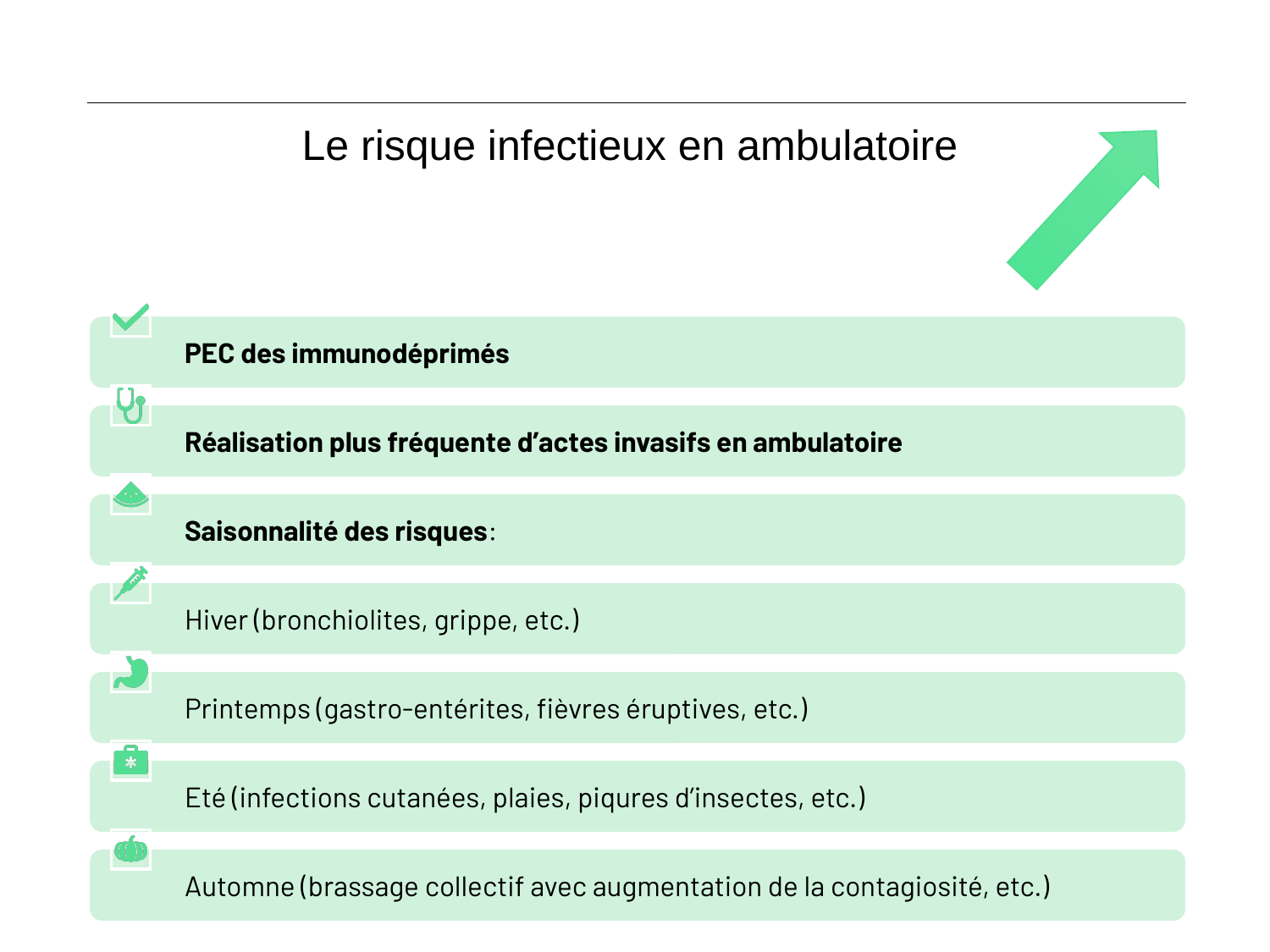

Une force pour le territoire
49

# Le risque infectieux en ambulatoire
PEC des immunodéprimés
Réalisation plus fréquente d’actes invasifs en ambulatoire
Saisonnalité des risques:
Hiver (bronchiolites, grippe, etc.)
Printemps (gastro-entérites, fièvres éruptives, etc.)
Eté (infections cutanées, plaies, piqures d’insectes, etc.)
Automne (brassage collectif avec augmentation de la contagiosité, etc.)